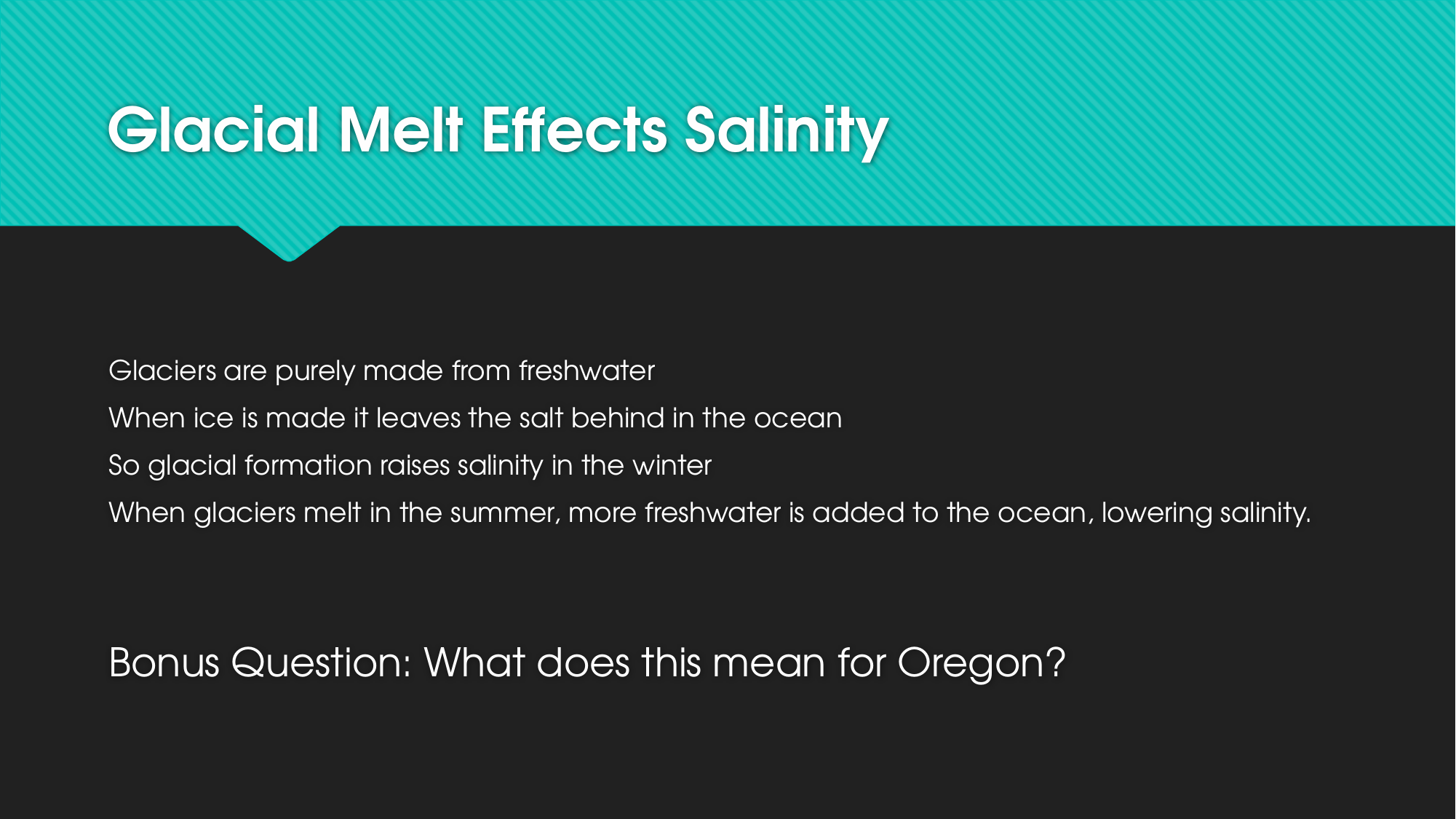

# Glacial Melt Effects Salinity
Glaciers are purely made from freshwater
When ice is made it leaves the salt behind in the ocean
So glacial formation raises salinity in the winter
When glaciers melt in the summer, more freshwater is added to the ocean, lowering salinity.

Bonus Question: What does this mean for Oregon?